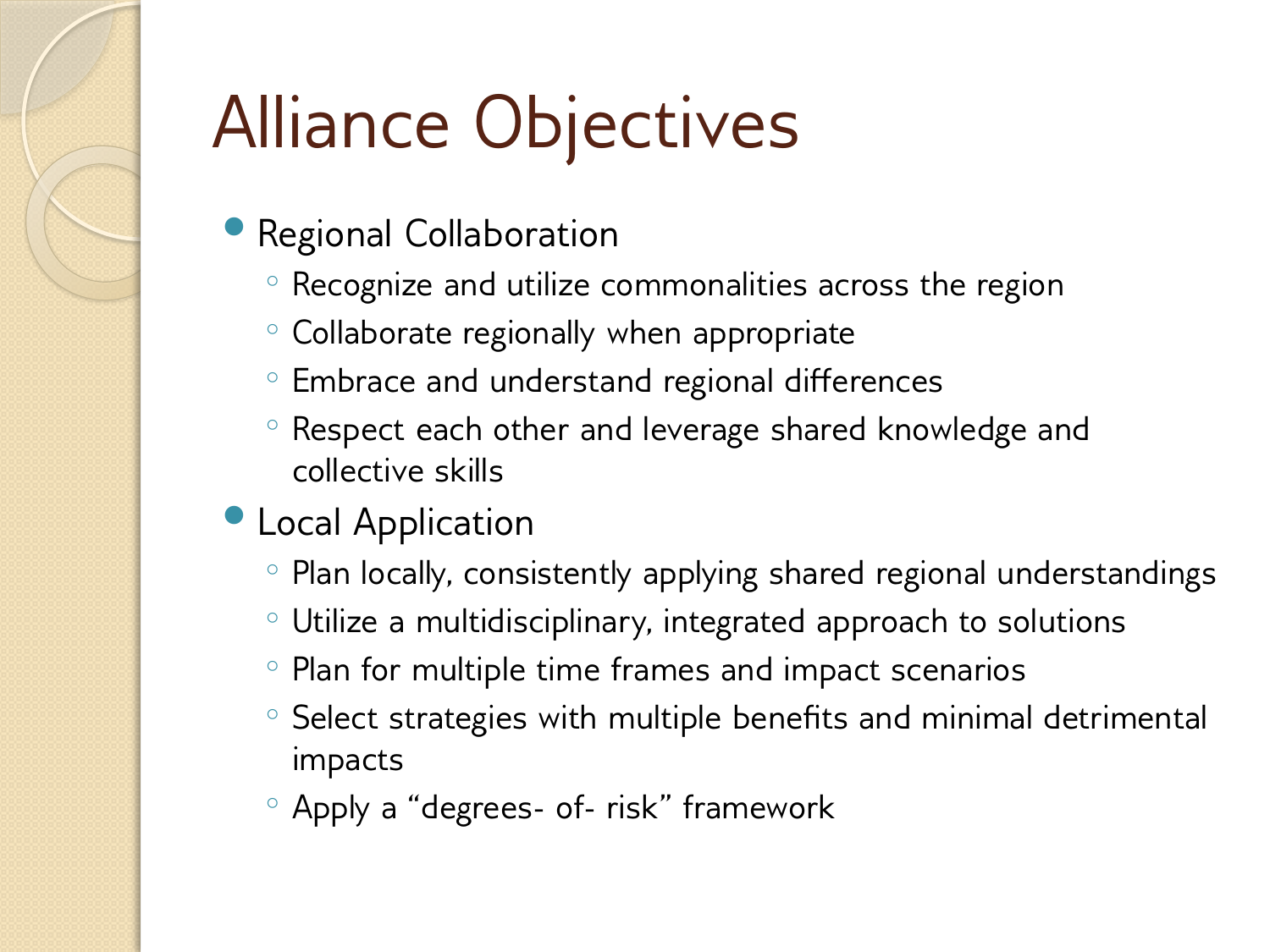

# Alliance Objectives
Regional Collaboration
Recognize and utilize commonalities across the region
Collaborate regionally when appropriate
Embrace and understand regional differences
Respect each other and leverage shared knowledge and collective skills
Local Application
Plan locally, consistently applying shared regional understandings
Utilize a multidisciplinary, integrated approach to solutions
Plan for multiple time frames and impact scenarios
Select strategies with multiple benefits and minimal detrimental impacts
Apply a “degrees- of- risk” framework